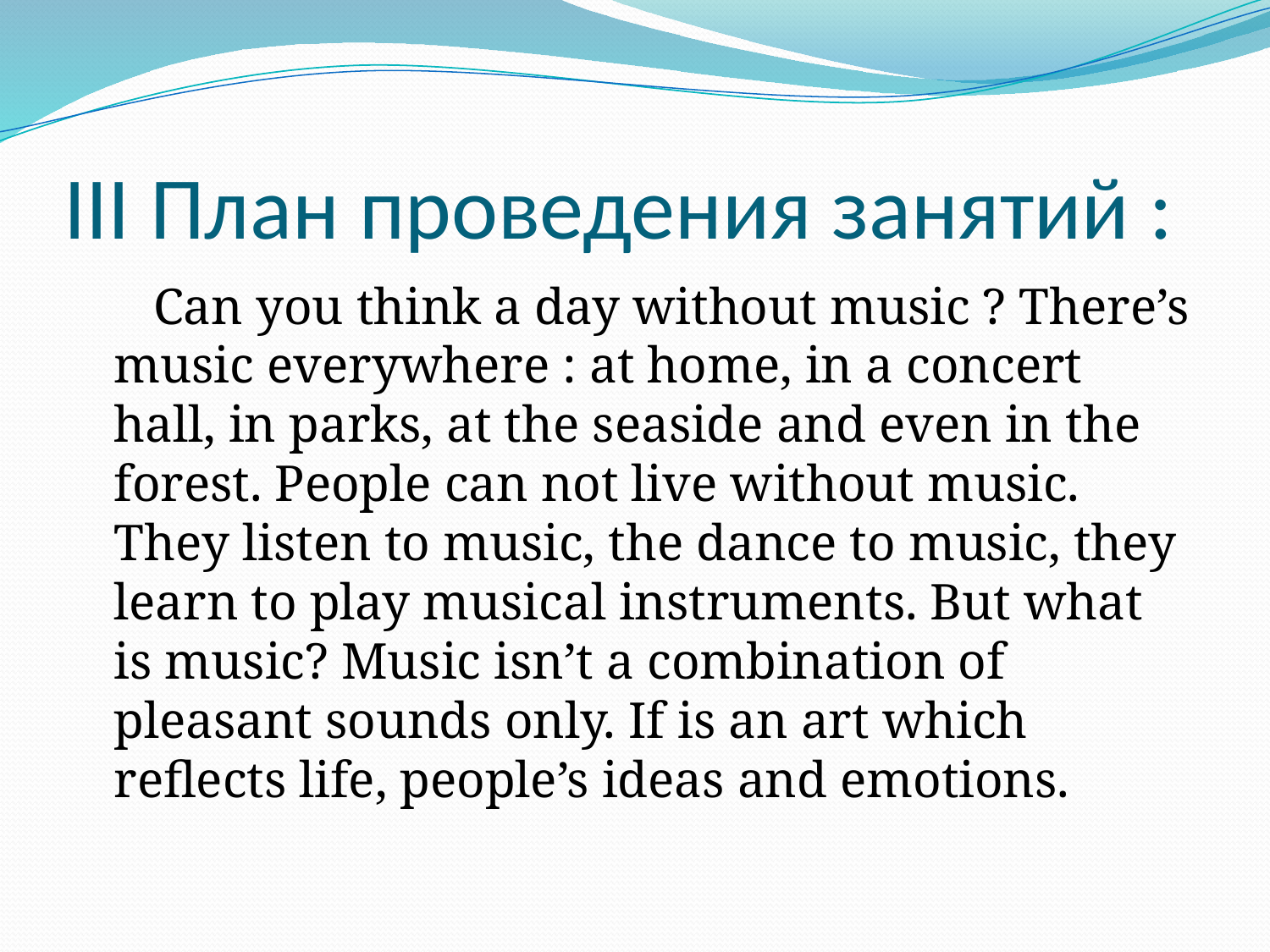

# III План проведения занятий :
      Can you think a day without music ? There’s music everywhere : at home, in a concert hall, in parks, at the seaside and even in the forest. People can not live without music. They listen to music, the dance to music, they learn to play musical instruments. But what is music? Music isn’t a combination of pleasant sounds only. If is an art which reflects life, people’s ideas and emotions.